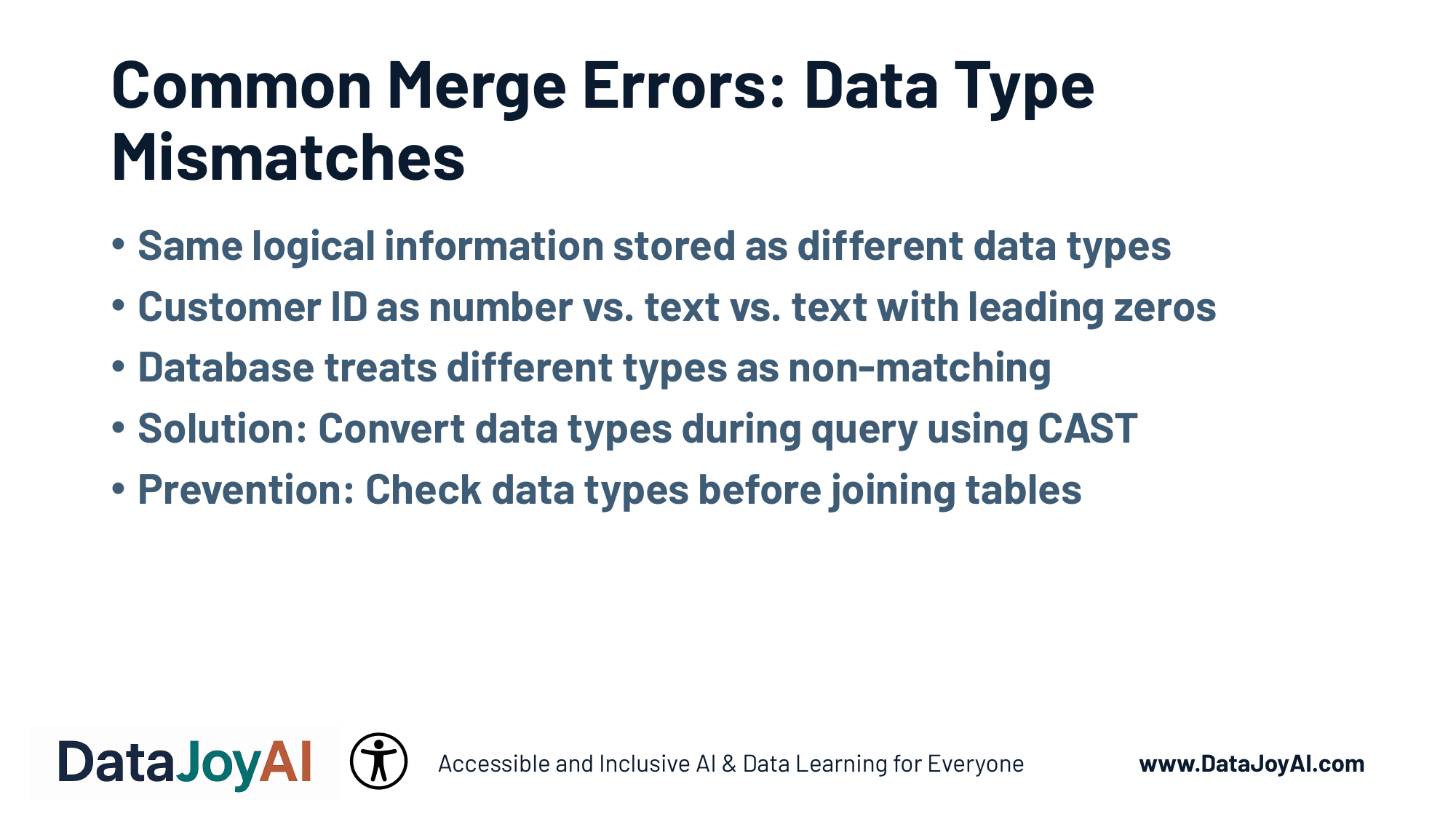

# Common Merge Errors: Data Type Mismatches
Same logical information stored as different data types
Customer ID as number vs. text vs. text with leading zeros
Database treats different types as non-matching
Solution: Convert data types during query using CAST
Prevention: Check data types before joining tables